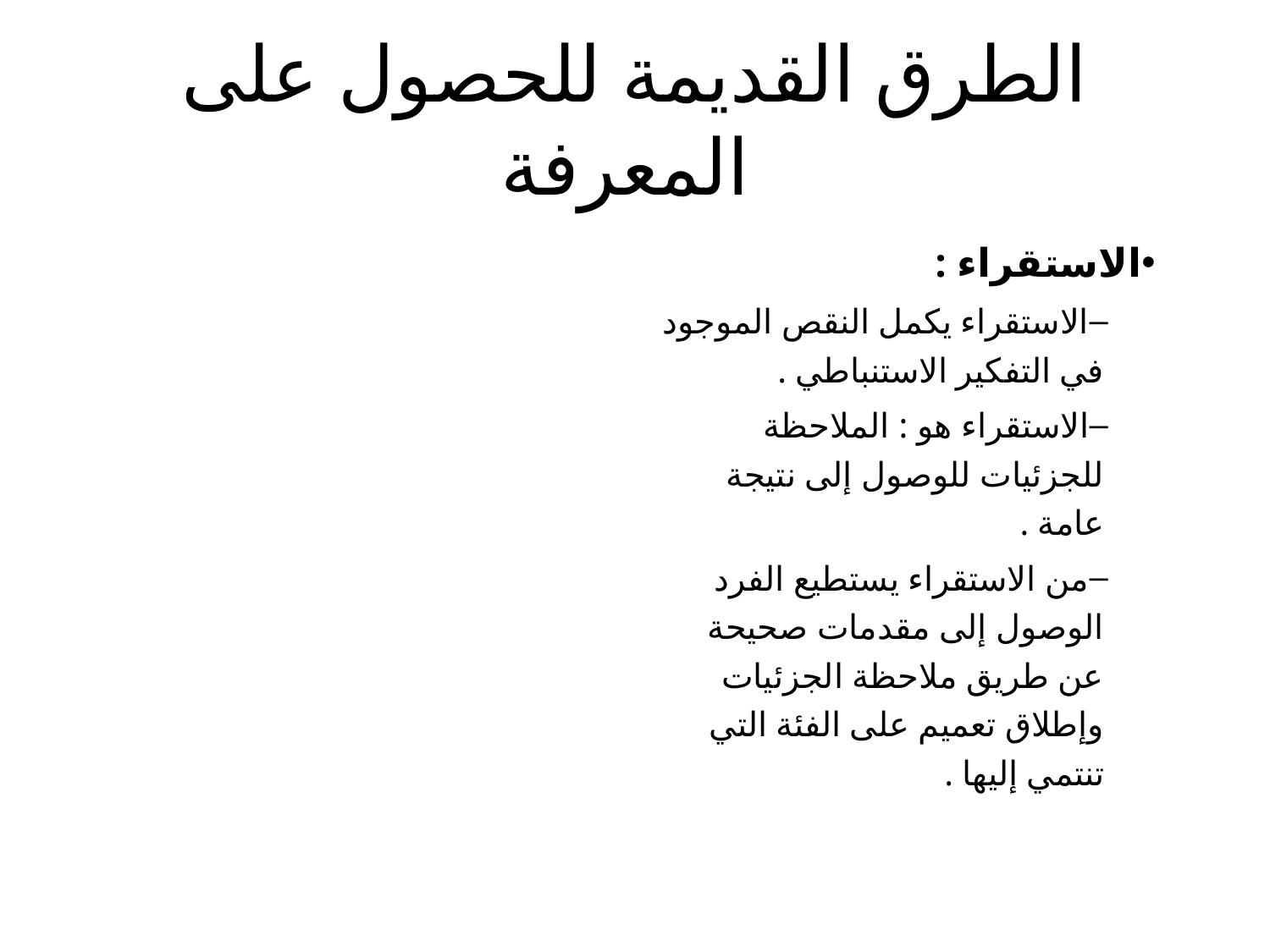

# الطرق القديمة للحصول على المعرفة

الاستقراء :
الاستقراء يكمل النقص الموجود في التفكير الاستنباطي .
الاستقراء هو : الملاحظة للجزئيات للوصول إلى نتيجة عامة .
من الاستقراء يستطيع الفرد الوصول إلى مقدمات صحيحة عن طريق ملاحظة الجزئيات وإطلاق تعميم على الفئة التي تنتمي إليها .